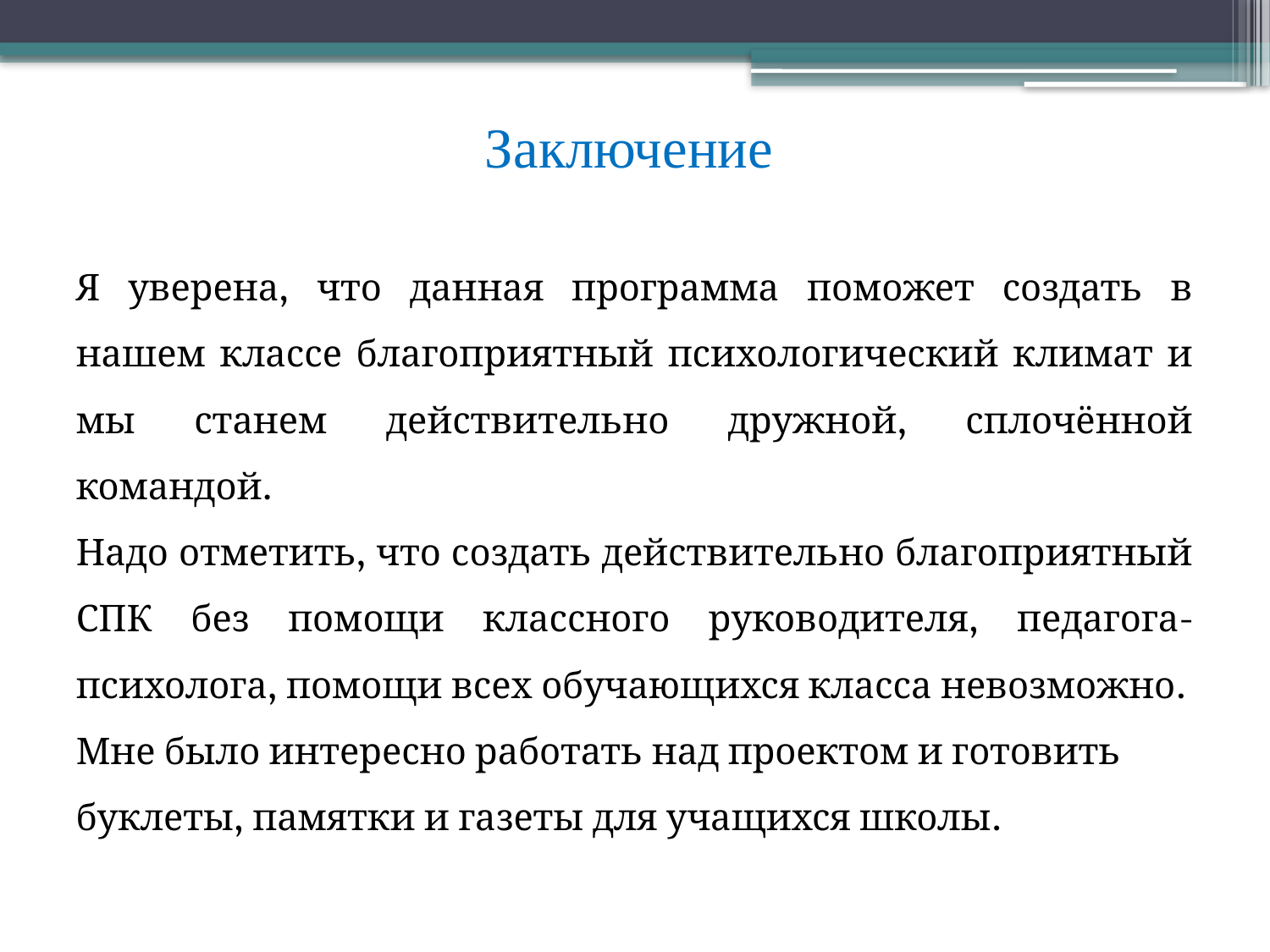

# Заключение
Я уверена, что данная программа поможет создать в нашем классе благоприятный психологический климат и мы станем действительно дружной, сплочённой командой.
Надо отметить, что создать действительно благоприятный СПК без помощи классного руководителя, педагога- психолога, помощи всех обучающихся класса невозможно.
Мне было интересно работать над проектом и готовить
буклеты, памятки и газеты для учащихся школы.